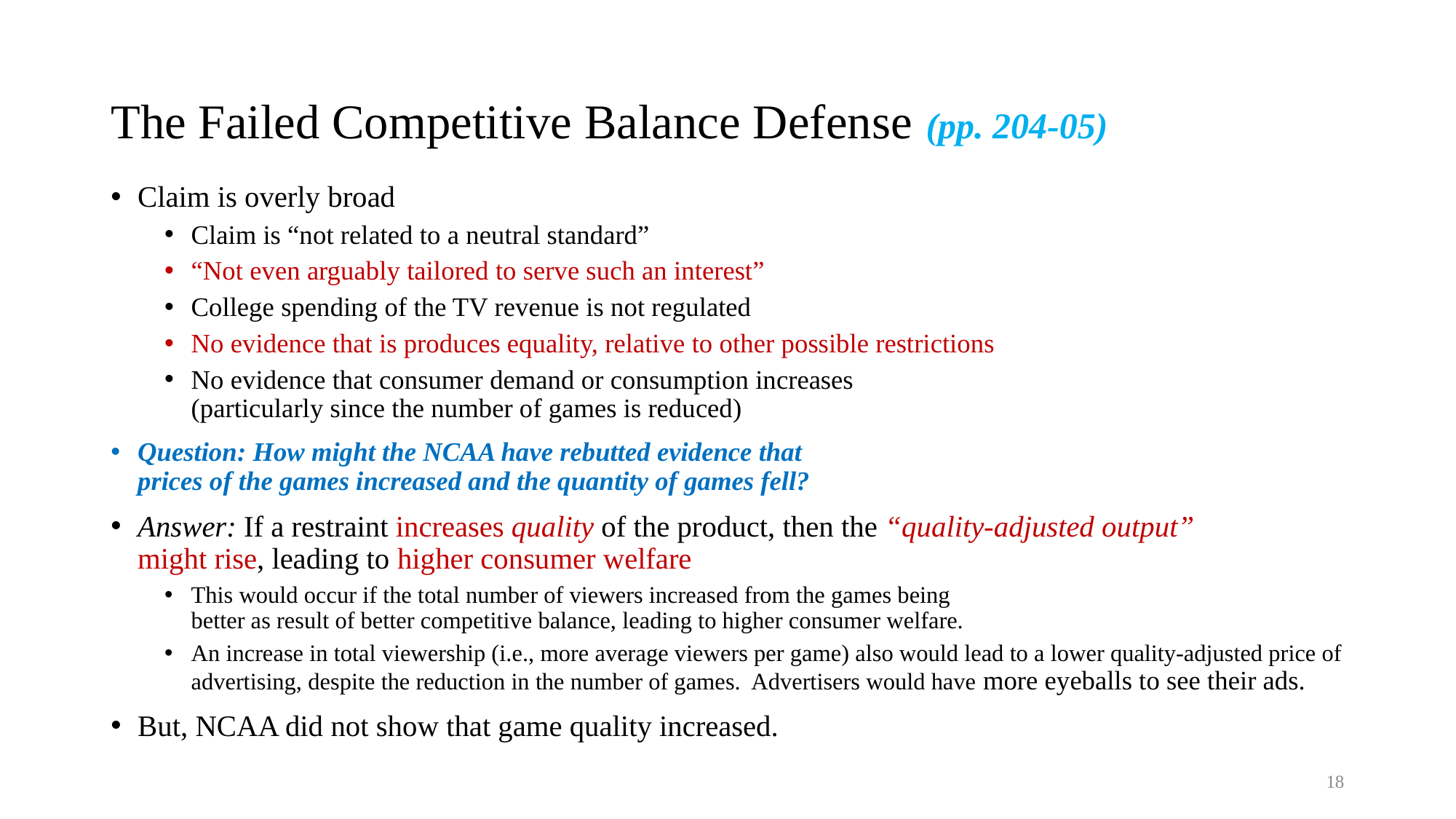

# The Failed Competitive Balance Defense (pp. 204-05)
Claim is overly broad
Claim is “not related to a neutral standard”
“Not even arguably tailored to serve such an interest”
College spending of the TV revenue is not regulated
No evidence that is produces equality, relative to other possible restrictions
No evidence that consumer demand or consumption increases
(particularly since the number of games is reduced)
Question: How might the NCAA have rebutted evidence that
prices of the games increased and the quantity of games fell?
Answer: If a restraint increases quality of the product, then the “quality-adjusted output”
might rise, leading to higher consumer welfare
This would occur if the total number of viewers increased from the games being
better as result of better competitive balance, leading to higher consumer welfare.
An increase in total viewership (i.e., more average viewers per game) also would lead to a lower quality-adjusted price of advertising, despite the reduction in the number of games.  Advertisers would have more eyeballs to see their ads.
But, NCAA did not show that game quality increased.
18